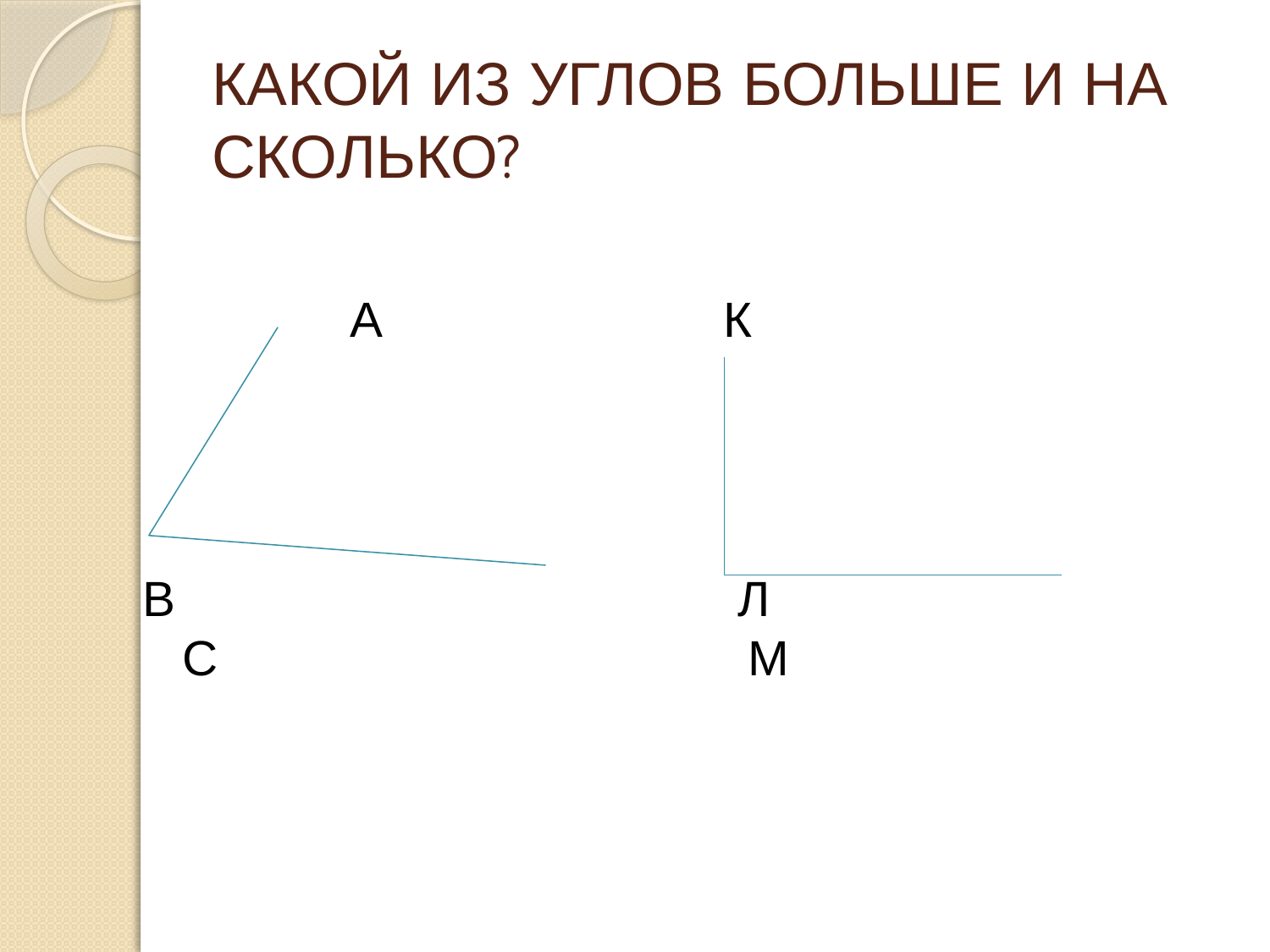

# КАКОЙ ИЗ УГЛОВ БОЛЬШЕ И НА СКОЛЬКО?

              А

В                                   С

 К

  Л                               М